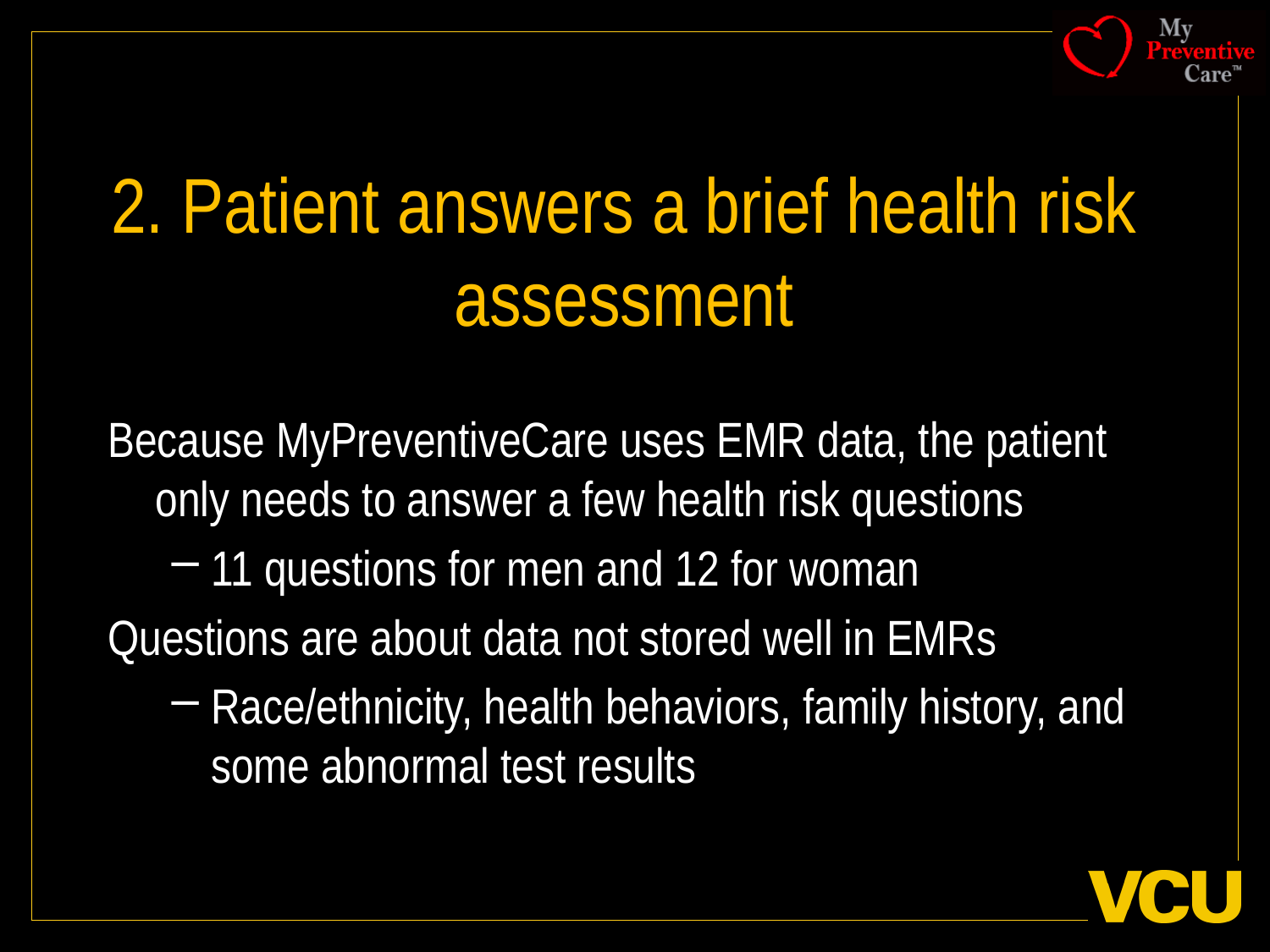

# 2. Patient answers a brief health risk assessment
Because MyPreventiveCare uses EMR data, the patient only needs to answer a few health risk questions
11 questions for men and 12 for woman
Questions are about data not stored well in EMRs
Race/ethnicity, health behaviors, family history, and some abnormal test results